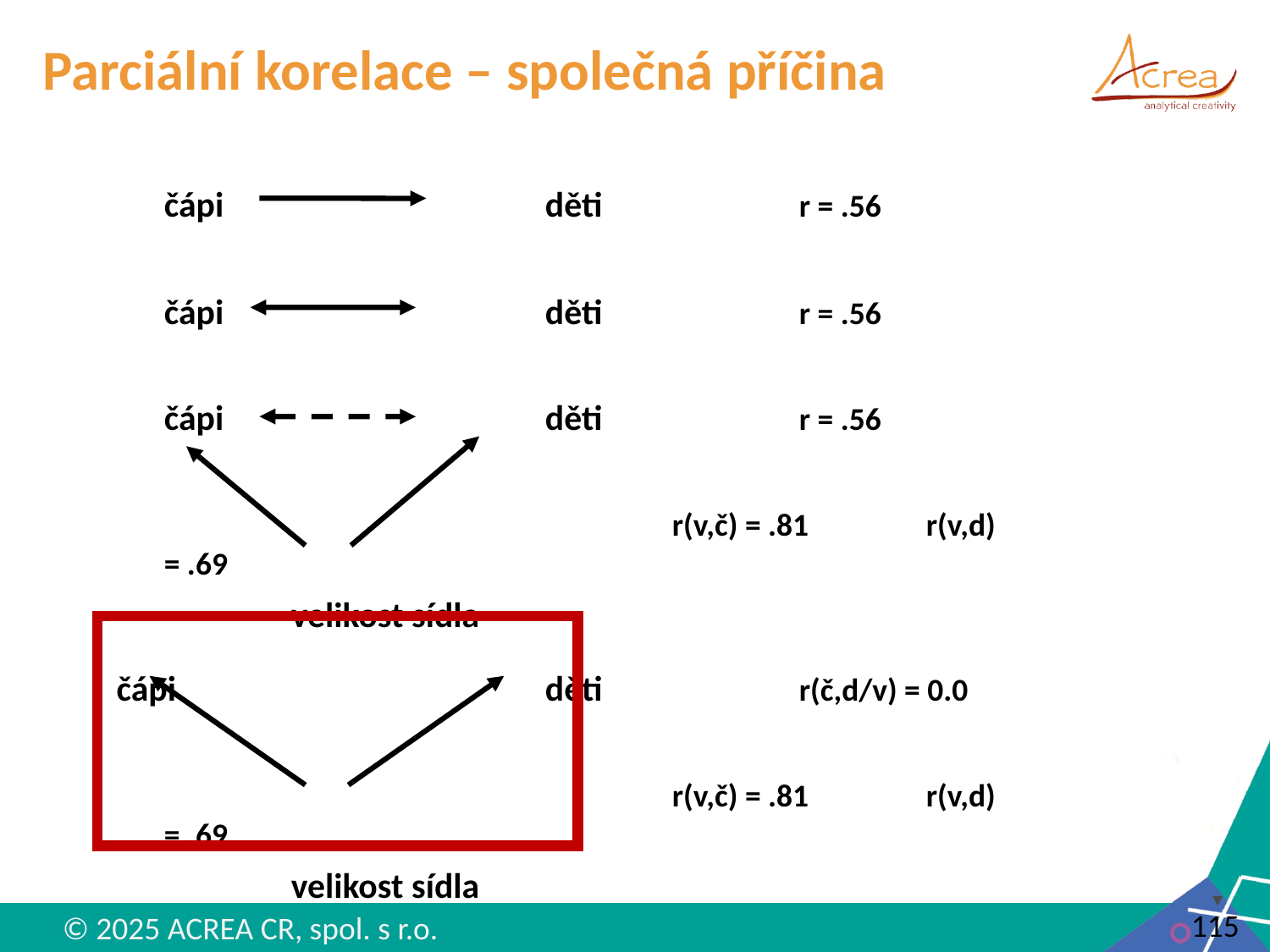

# Parciální korelace – společná příčina
	čápi                  		děti		r = .56

	čápi                  		děti		r = .56

	čápi                 	 	děti		r = .56

					r(v,č) = .81	r(v,d) = .69
		velikost sídla

čápi                  		děti		r(č,d/v) = 0.0

					r(v,č) = .81	r(v,d) = .69
		velikost sídla

115